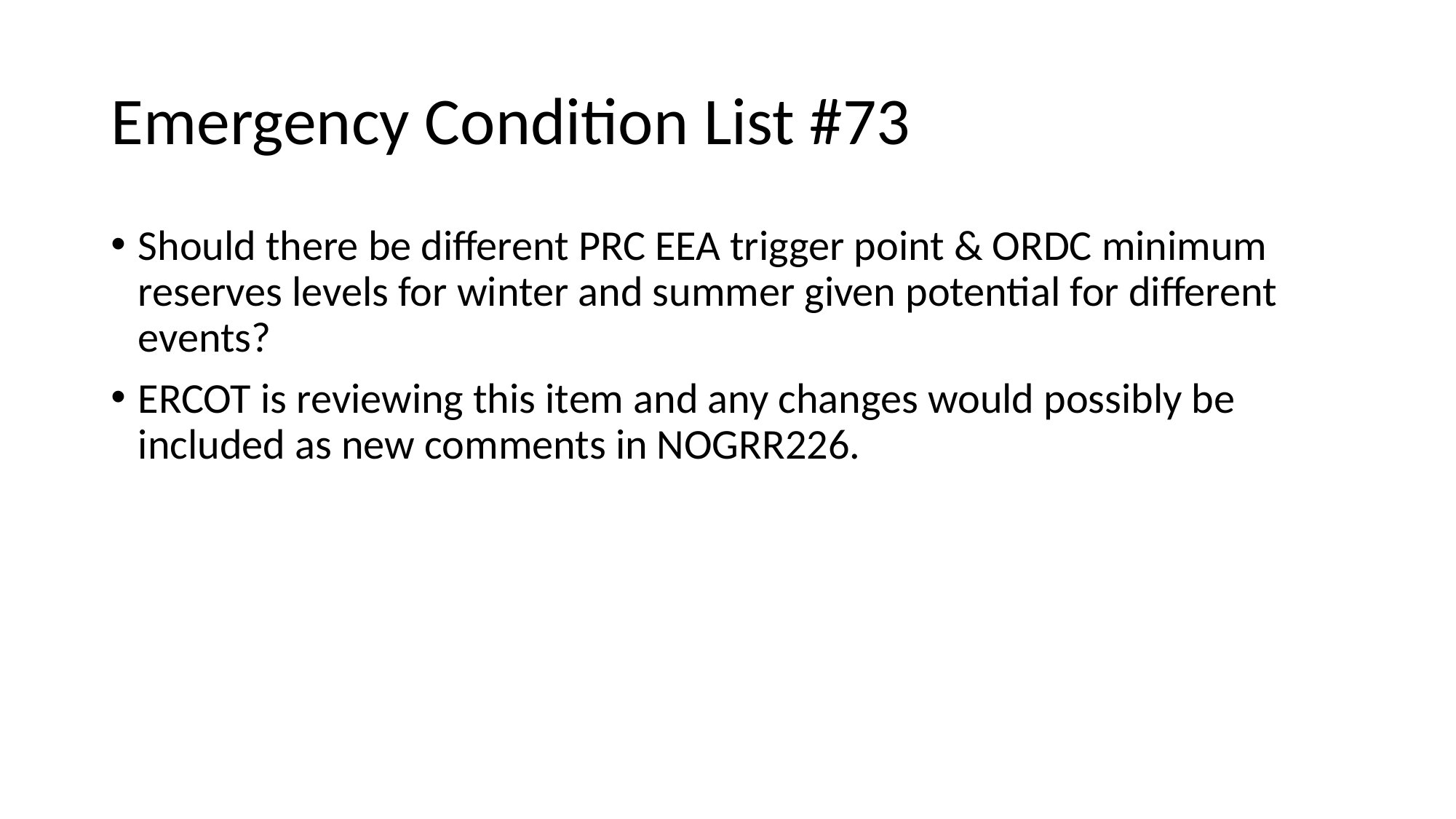

# Emergency Condition List #73
Should there be different PRC EEA trigger point & ORDC minimum reserves levels for winter and summer given potential for different events?
ERCOT is reviewing this item and any changes would possibly be included as new comments in NOGRR226.